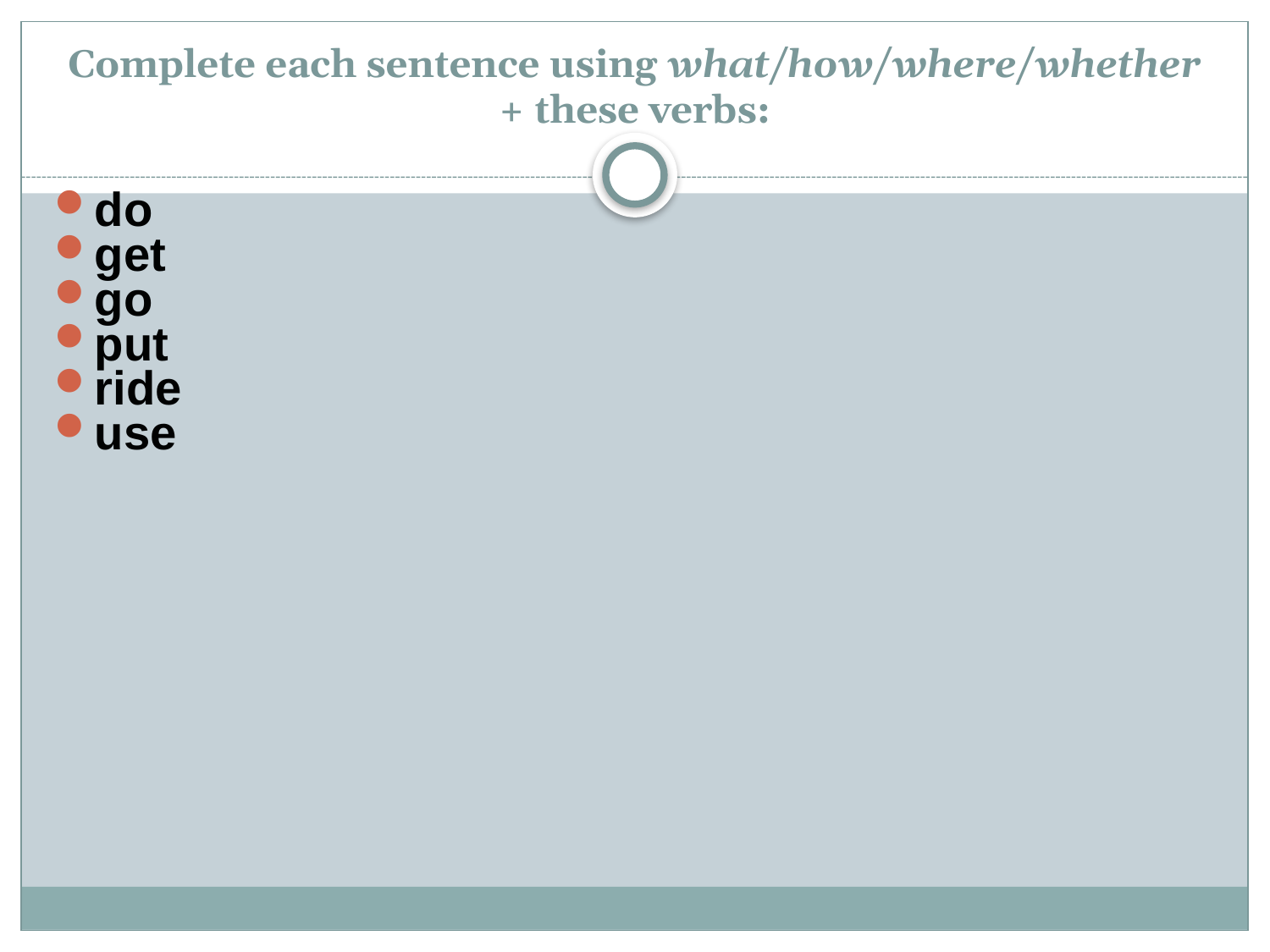

# Complete each sentence using what/how/where/whether + these verbs:
do
get
go
put
ride
use